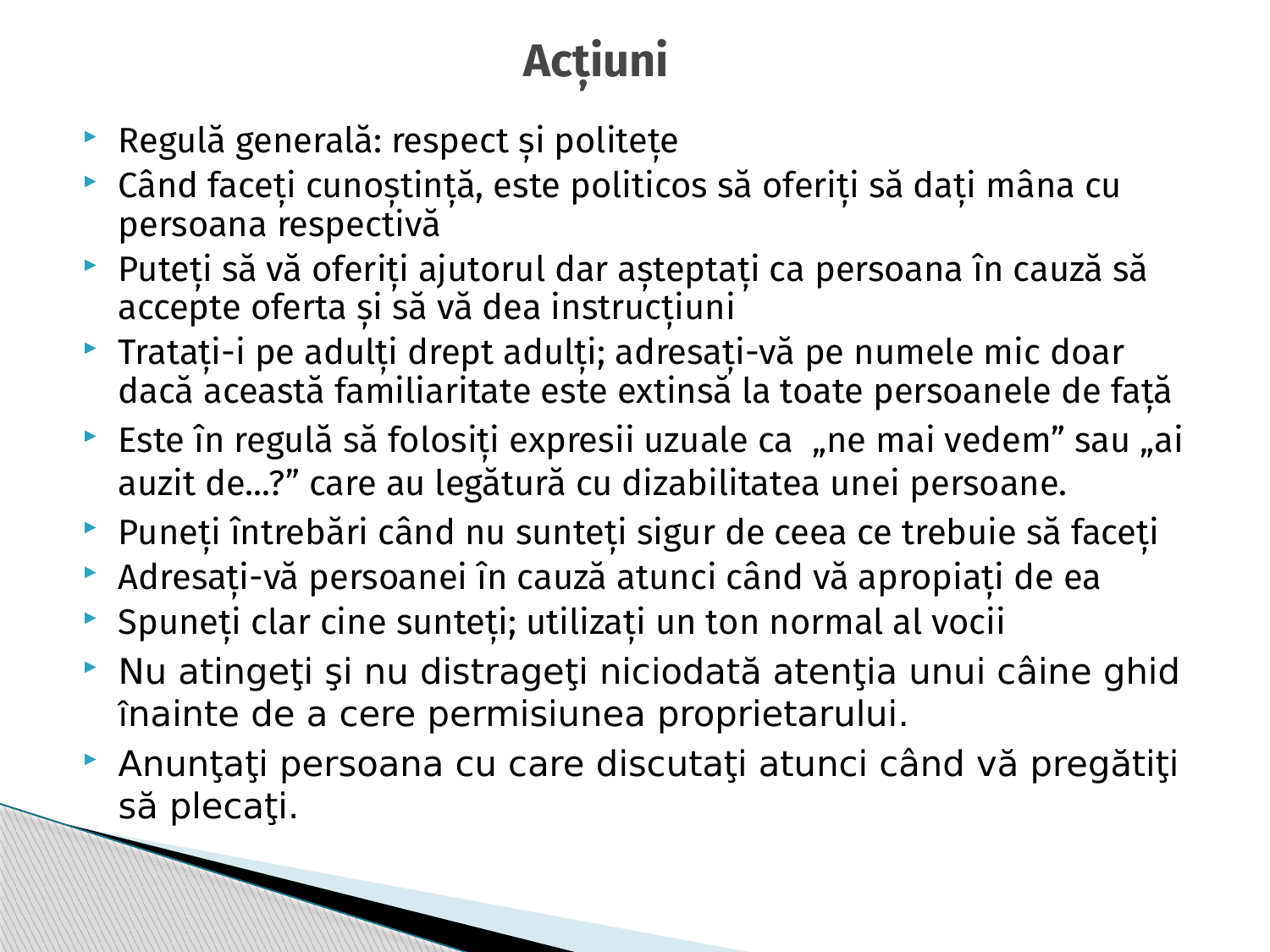

# Acțiuni
Regulă generală: respect şi politeţe
Când faceţi cunoştinţă, este politicos să oferiţi să daţi mâna cu persoana respectivă
Puteţi să vă oferiţi ajutorul dar aşteptaţi ca persoana în cauză să accepte oferta şi să vă dea instrucţiuni
Trataţi-i pe adulţi drept adulţi; adresaţi-vă pe numele mic doar dacă această familiaritate este extinsă la toate persoanele de faţă
Este în regulă să folosiţi expresii uzuale ca  „ne mai vedem” sau „ai auzit de...?” care au legătură cu dizabilitatea unei persoane.
Puneţi întrebări când nu sunteţi sigur de ceea ce trebuie să faceţi
Adresaţi-vă persoanei în cauză atunci când vă apropiaţi de ea
Spuneţi clar cine sunteţi; utilizaţi un ton normal al vocii
Nu atingeţi şi nu distrageţi niciodată atenţia unui câine ghid înainte de a cere permisiunea proprietarului.
Anunţaţi persoana cu care discutaţi atunci când vă pregătiţi să plecaţi.